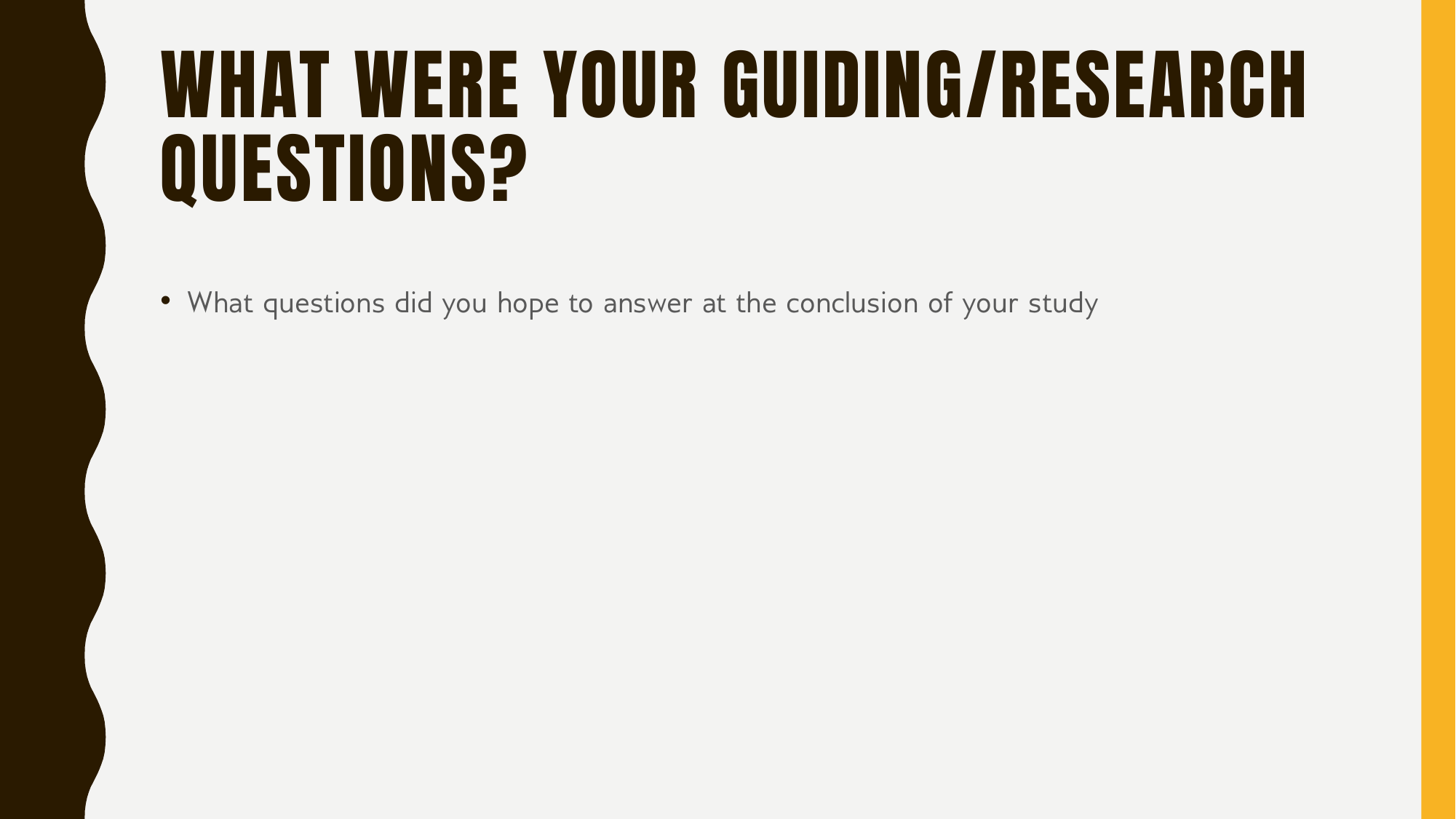

# What were your guiding/research questions?
What questions did you hope to answer at the conclusion of your study